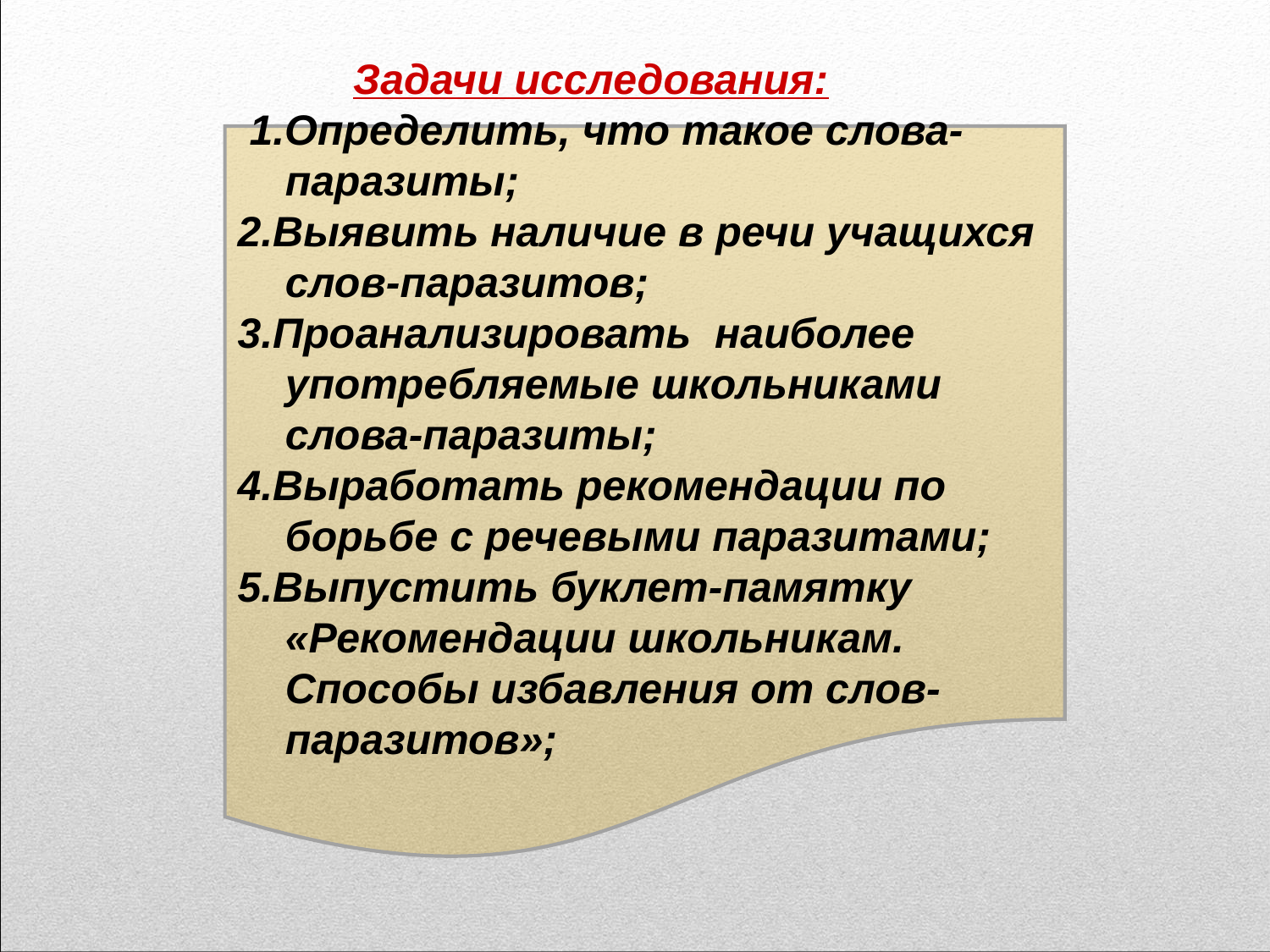

Задачи исследования:
 1.Определить, что такое слова-паразиты;
2.Выявить наличие в речи учащихся слов-паразитов;
3.Проанализировать  наиболее употребляемые школьниками слова-паразиты;
4.Выработать рекомендации по борьбе с речевыми паразитами;
5.Выпустить буклет-памятку «Рекомендации школьникам. Способы избавления от слов-паразитов»;